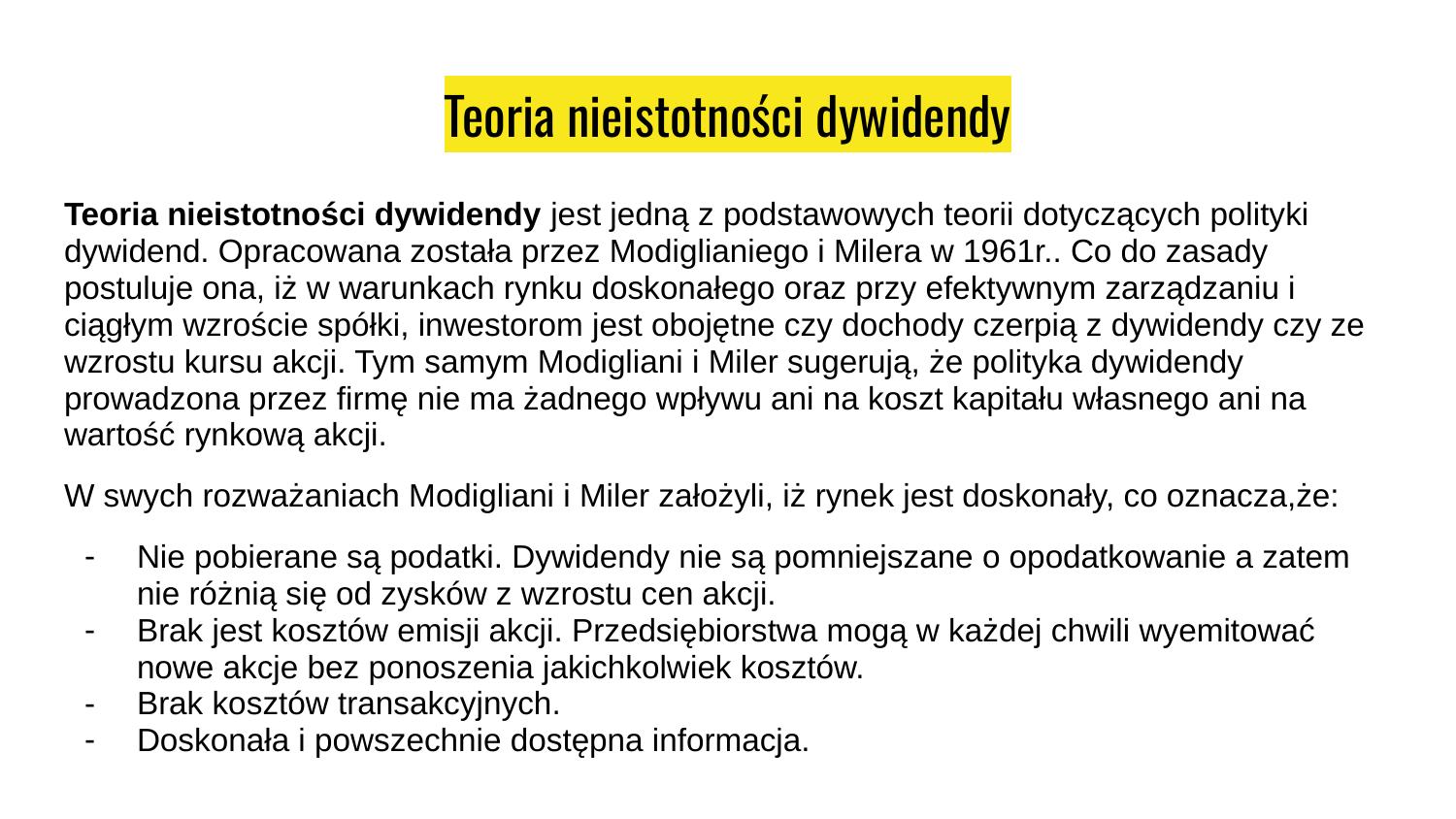

# Teoria nieistotności dywidendy

Teoria nieistotności dywidendy jest jedną z podstawowych teorii dotyczących polityki dywidend. Opracowana została przez Modiglianiego i Milera w 1961r.. Co do zasady postuluje ona, iż w warunkach rynku doskonałego oraz przy efektywnym zarządzaniu i ciągłym wzroście spółki, inwestorom jest obojętne czy dochody czerpią z dywidendy czy ze wzrostu kursu akcji. Tym samym Modigliani i Miler sugerują, że polityka dywidendy prowadzona przez firmę nie ma żadnego wpływu ani na koszt kapitału własnego ani na wartość rynkową akcji.
W swych rozważaniach Modigliani i Miler założyli, iż rynek jest doskonały, co oznacza,że:
Nie pobierane są podatki. Dywidendy nie są pomniejszane o opodatkowanie a zatem nie różnią się od zysków z wzrostu cen akcji.
Brak jest kosztów emisji akcji. Przedsiębiorstwa mogą w każdej chwili wyemitować nowe akcje bez ponoszenia jakichkolwiek kosztów.
Brak kosztów transakcyjnych.
Doskonała i powszechnie dostępna informacja.